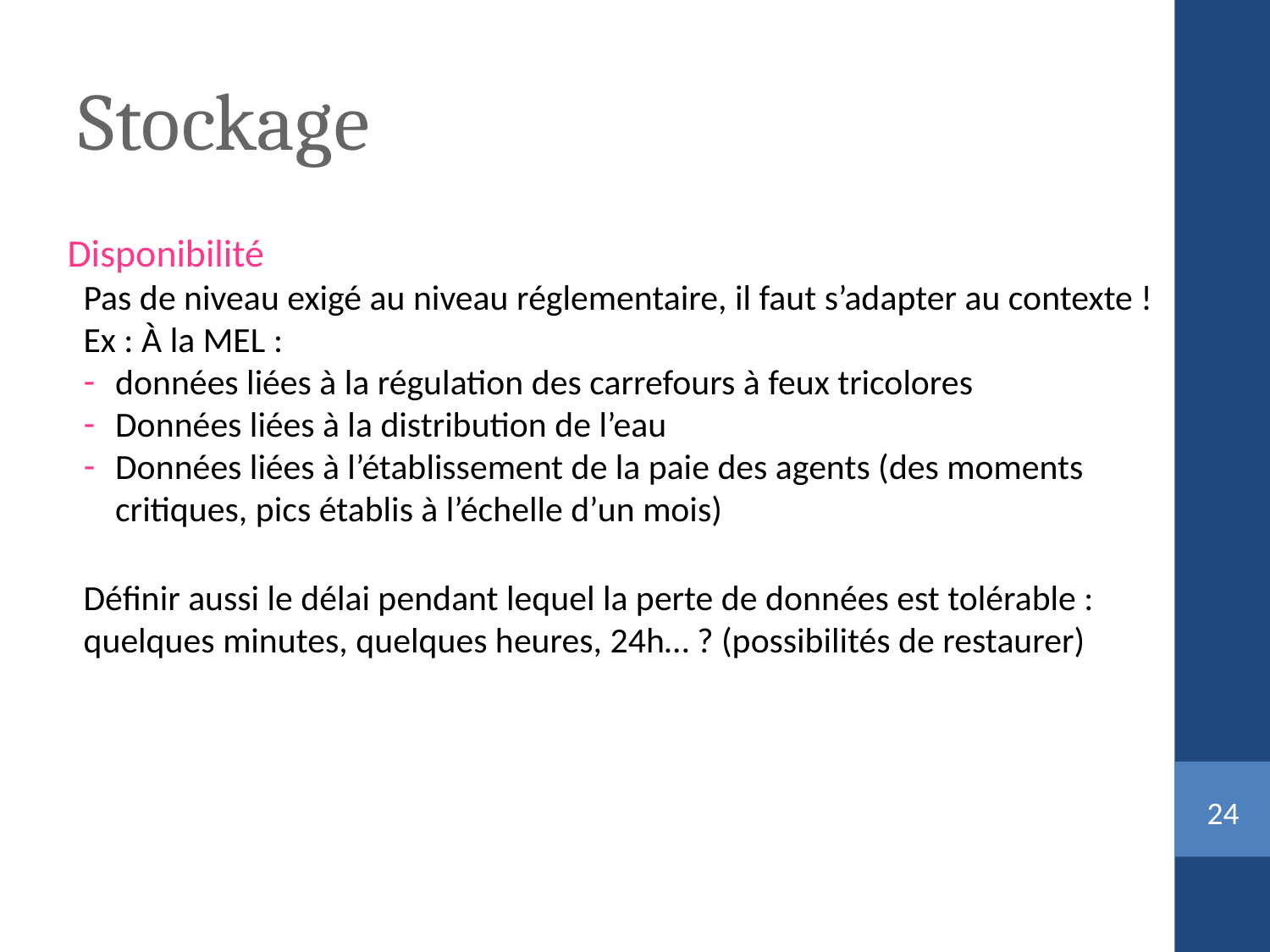

Stockage
Disponibilité
Pas de niveau exigé au niveau réglementaire, il faut s’adapter au contexte !
Ex : À la MEL :
données liées à la régulation des carrefours à feux tricolores
Données liées à la distribution de l’eau
Données liées à l’établissement de la paie des agents (des moments critiques, pics établis à l’échelle d’un mois)

Définir aussi le délai pendant lequel la perte de données est tolérable : quelques minutes, quelques heures, 24h… ? (possibilités de restaurer)
24